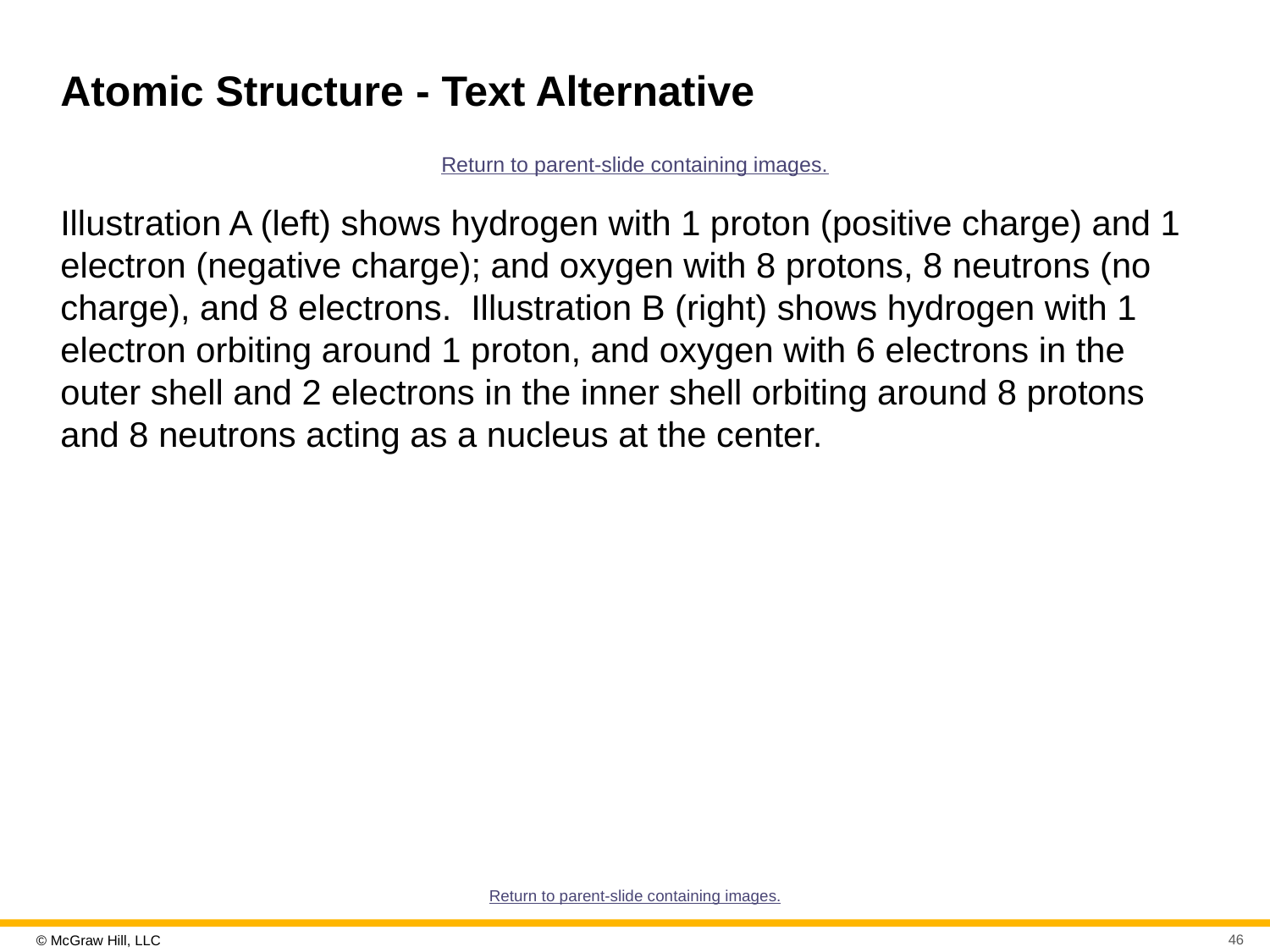

# Atomic Structure - Text Alternative
Return to parent-slide containing images.
Illustration A (left) shows hydrogen with 1 proton (positive charge) and 1 electron (negative charge); and oxygen with 8 protons, 8 neutrons (no charge), and 8 electrons.  Illustration B (right) shows hydrogen with 1 electron orbiting around 1 proton, and oxygen with 6 electrons in the outer shell and 2 electrons in the inner shell orbiting around 8 protons and 8 neutrons acting as a nucleus at the center.
Return to parent-slide containing images.
46